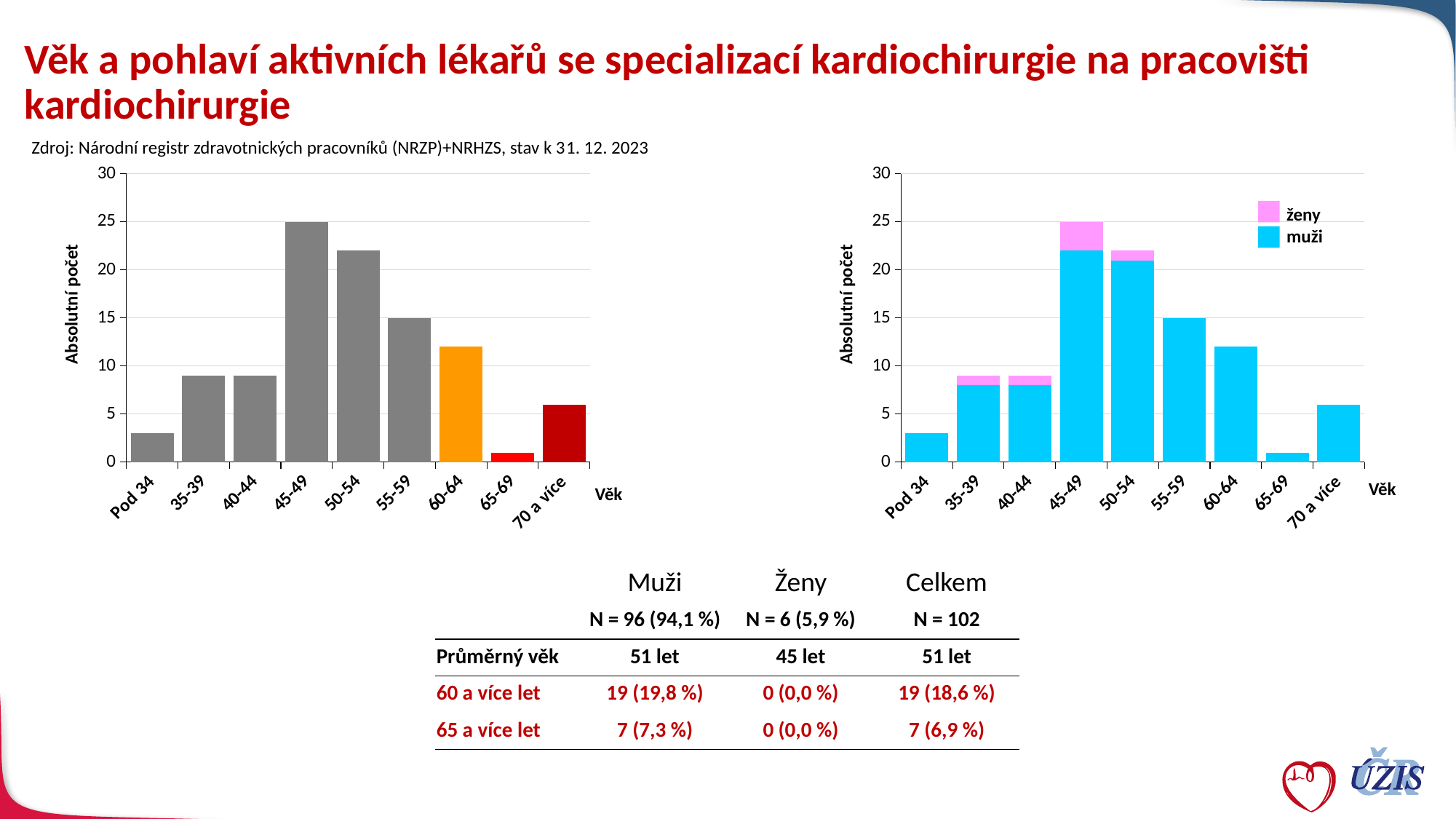

# Věk a pohlaví aktivních lékařů se specializací kardiochirurgie na pracovišti kardiochirurgie
Zdroj: Národní registr zdravotnických pracovníků (NRZP)+NRHZS, stav k 31. 12. 2023

### Chart

| Category | celkem |
|---|---|
| Pod 34 | 3.0 |
| 35-39 | 9.0 |
| 40-44 | 9.0 |
| 45-49 | 25.0 |
| 50-54 | 22.0 |
| 55-59 | 15.0 |
| 60-64 | 12.0 |
| 65-69 | 1.0 |
| 70 a více | 6.0 |

### Chart

| Category | m | ž |
|---|---|---|
| Pod 34 | 3.0 | 0.0 |
| 35-39 | 8.0 | 1.0 |
| 40-44 | 8.0 | 1.0 |
| 45-49 | 22.0 | 3.0 |
| 50-54 | 21.0 | 1.0 |
| 55-59 | 15.0 | 0.0 |
| 60-64 | 12.0 | 0.0 |
| 65-69 | 1.0 | 0.0 |
| 70 a více | 6.0 | 0.0 |
ženy
muži

Absolutní počet
Absolutní počet
Věk
Věk
|  | Muži | Ženy | Celkem |
| --- | --- | --- | --- |
|  | N = 96 (94,1 %) | N = 6 (5,9 %) | N = 102 |
| Průměrný věk | 51 let | 45 let | 51 let |
| 60 a více let | 19 (19,8 %) | 0 (0,0 %) | 19 (18,6 %) |
| 65 a více let | 7 (7,3 %) | 0 (0,0 %) | 7 (6,9 %) |